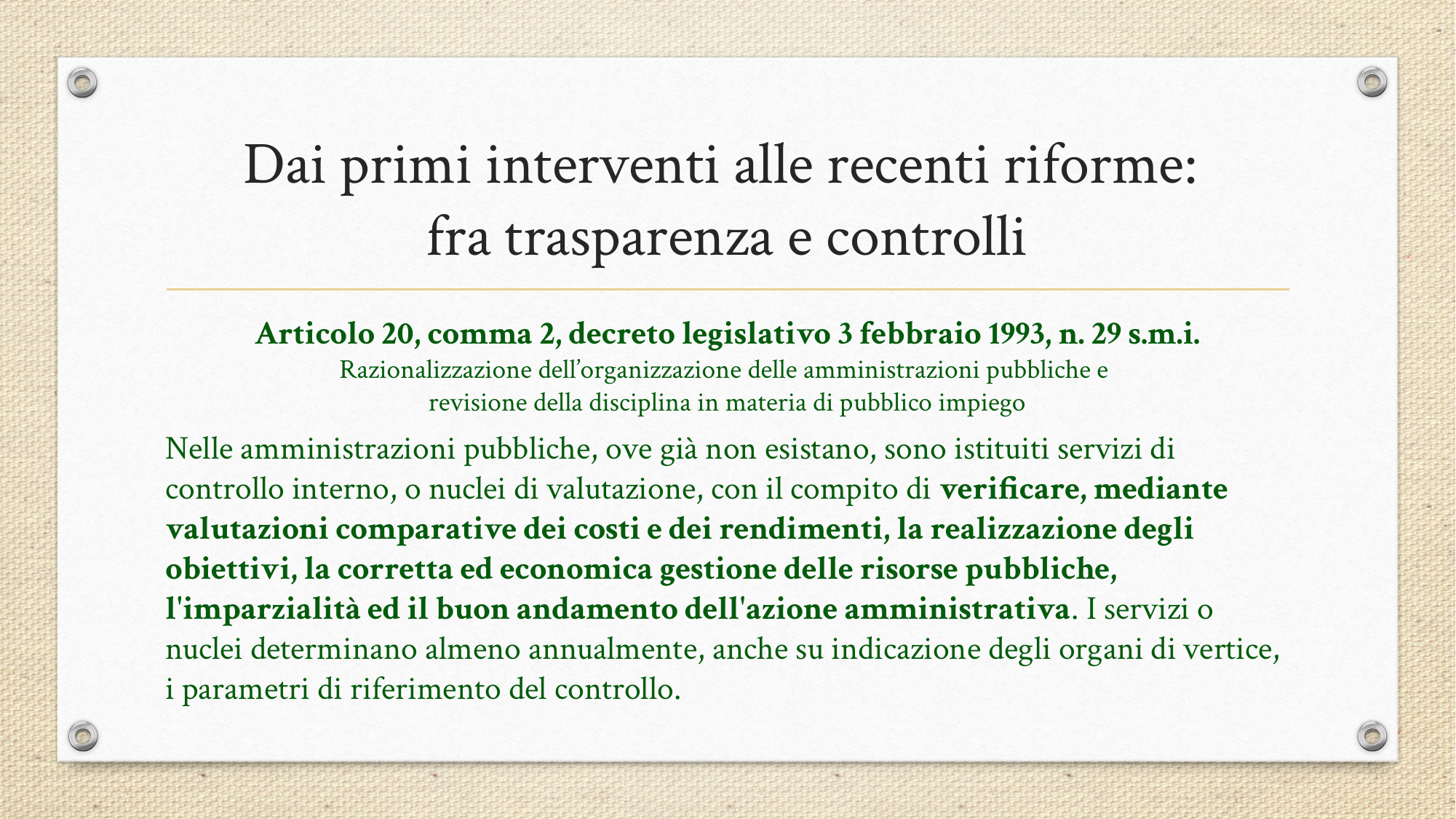

# Dai primi interventi alle recenti riforme: fra trasparenza e controlli
Articolo 20, comma 2, decreto legislativo 3 febbraio 1993, n. 29 s.m.i. Razionalizzazione dell’organizzazione delle amministrazioni pubbliche e
revisione della disciplina in materia di pubblico impiego
Nelle amministrazioni pubbliche, ove già non esistano, sono istituiti servizi di controllo interno, o nuclei di valutazione, con il compito di verificare, mediante valutazioni comparative dei costi e dei rendimenti, la realizzazione degli obiettivi, la corretta ed economica gestione delle risorse pubbliche, l'imparzialità ed il buon andamento dell'azione amministrativa. I servizi o nuclei determinano almeno annualmente, anche su indicazione degli organi di vertice, i parametri di riferimento del controllo.